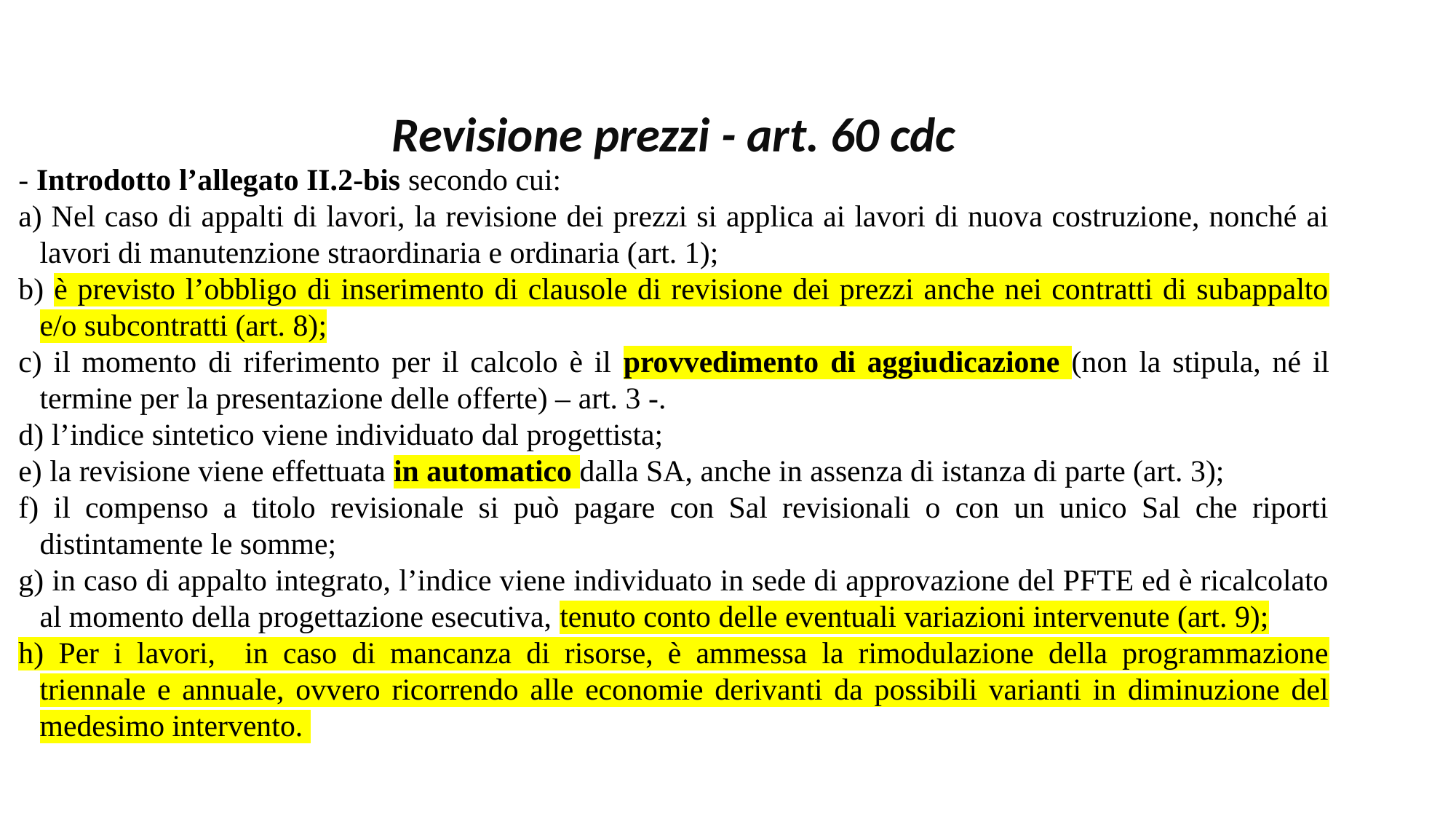

Revisione prezzi - art. 60 cdc
- Introdotto l’allegato II.2-bis secondo cui:
a) Nel caso di appalti di lavori, la revisione dei prezzi si applica ai lavori di nuova costruzione, nonché ai lavori di manutenzione straordinaria e ordinaria (art. 1);
b) è previsto l’obbligo di inserimento di clausole di revisione dei prezzi anche nei contratti di subappalto e/o subcontratti (art. 8);
c) il momento di riferimento per il calcolo è il provvedimento di aggiudicazione (non la stipula, né il termine per la presentazione delle offerte) – art. 3 -.
d) l’indice sintetico viene individuato dal progettista;
e) la revisione viene effettuata in automatico dalla SA, anche in assenza di istanza di parte (art. 3);
f) il compenso a titolo revisionale si può pagare con Sal revisionali o con un unico Sal che riporti distintamente le somme;
g) in caso di appalto integrato, l’indice viene individuato in sede di approvazione del PFTE ed è ricalcolato al momento della progettazione esecutiva, tenuto conto delle eventuali variazioni intervenute (art. 9);
h) Per i lavori,  in caso di mancanza di risorse, è ammessa la rimodulazione della programmazione triennale e annuale, ovvero ricorrendo alle economie derivanti da possibili varianti in diminuzione del medesimo intervento.